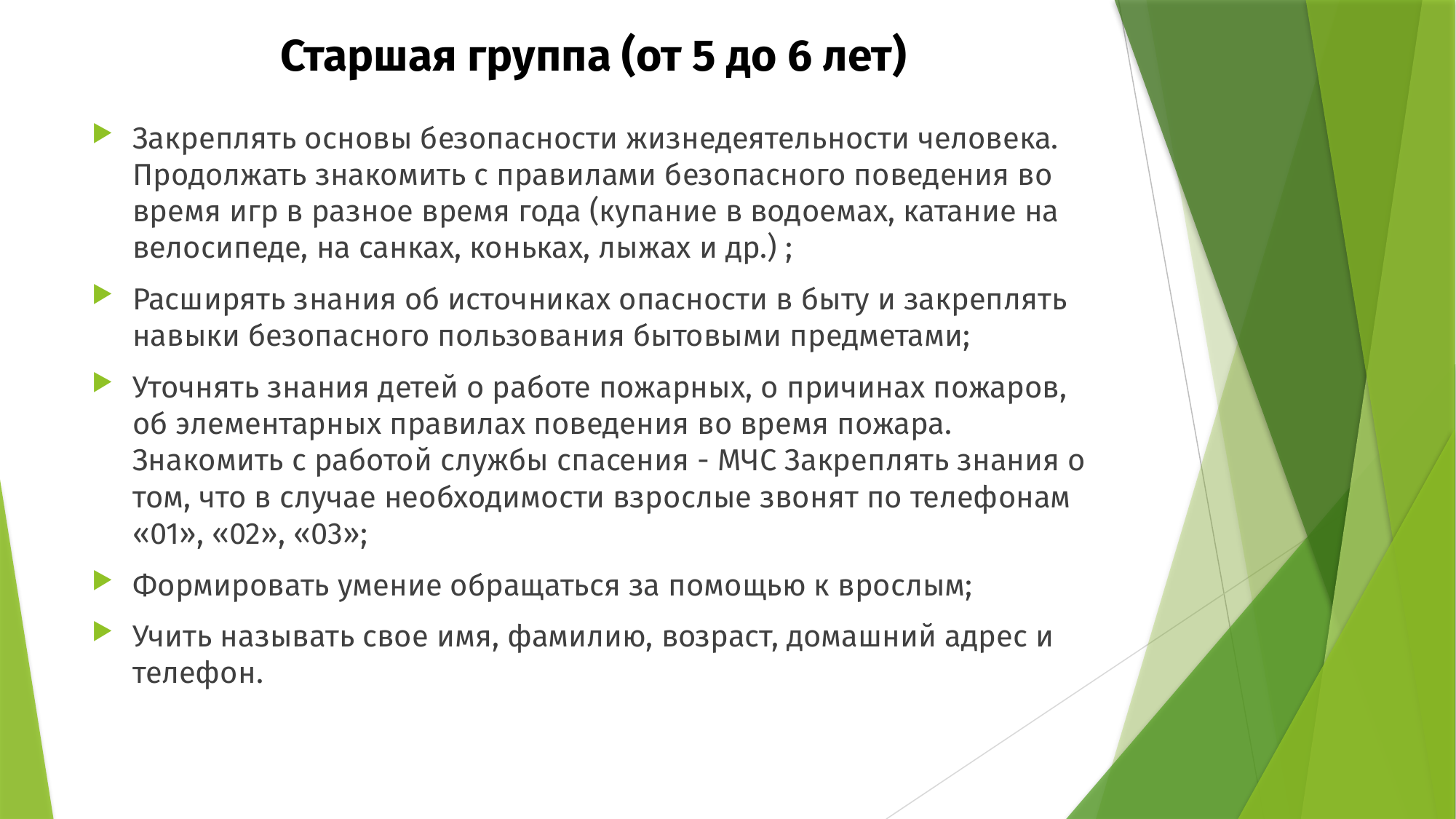

# Старшая группа (от 5 до 6 лет)
Закреплять основы безопасности жизнедеятельности человека. Продолжать знакомить с правилами безопасного поведения во время игр в разное время года (купание в водоемах, катание на велосипеде, на санках, коньках, лыжах и др.) ;
Расширять знания об источниках опасности в быту и закреплять навыки безопасного пользования бытовыми предметами;
Уточнять знания детей о работе пожарных, о причинах пожаров, об элементарных правилах поведения во время пожара. Знакомить с работой службы спасения - МЧС Закреплять знания о том, что в случае необходимости взрослые звонят по телефонам «01», «02», «03»;
Формировать умение обращаться за помощью к врослым;
Учить называть свое имя, фамилию, возраст, домашний адрес и телефон.